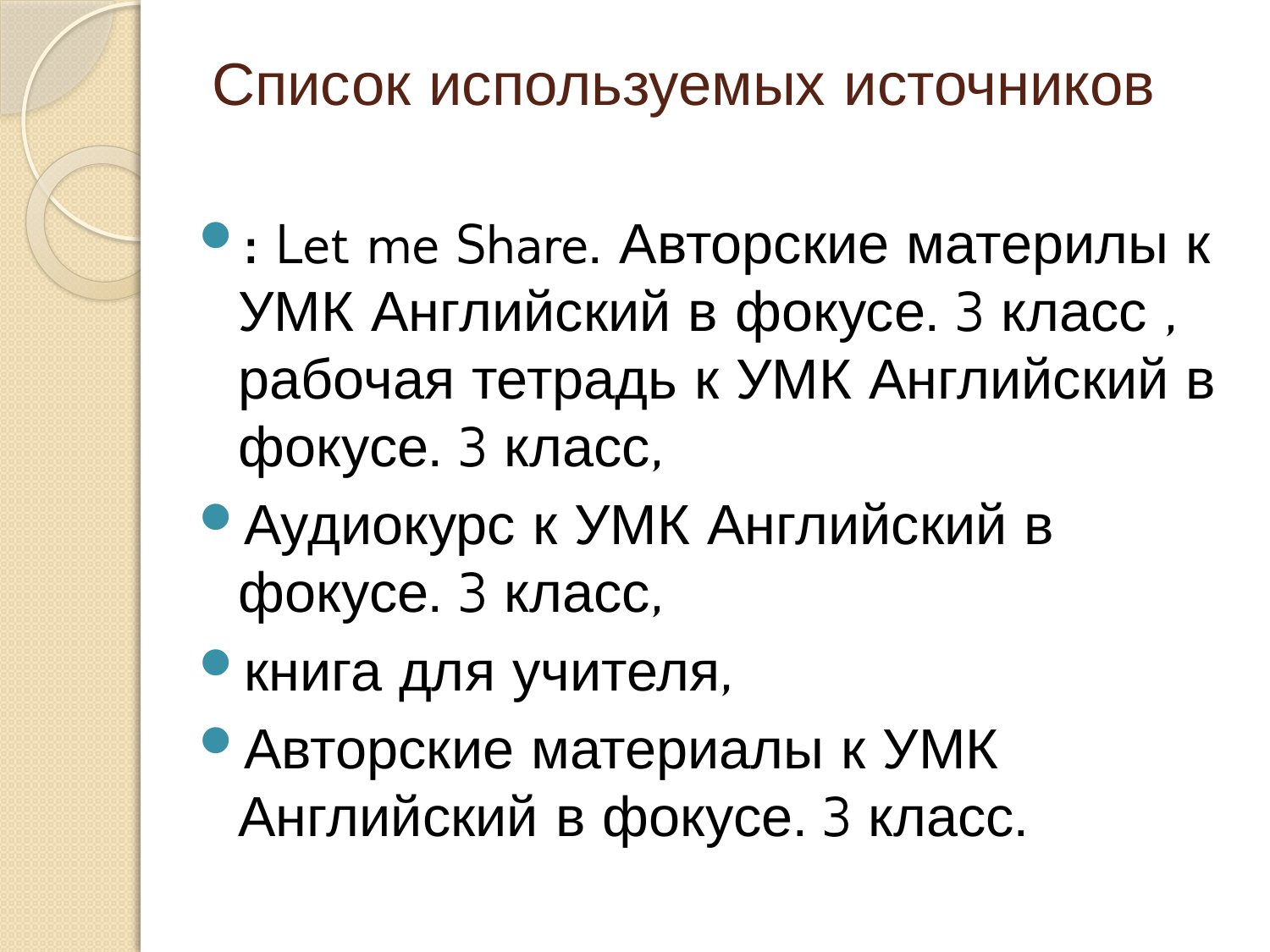

# Список используемых источников
: Let me Share. Авторские материлы к УМК Английский в фокусе. 3 класс , рабочая тетрадь к УМК Английский в фокусе. 3 класс,
Аудиокурс к УМК Английский в фокусе. 3 класс,
книга для учителя,
Авторские материалы к УМК Английский в фокусе. 3 класс.